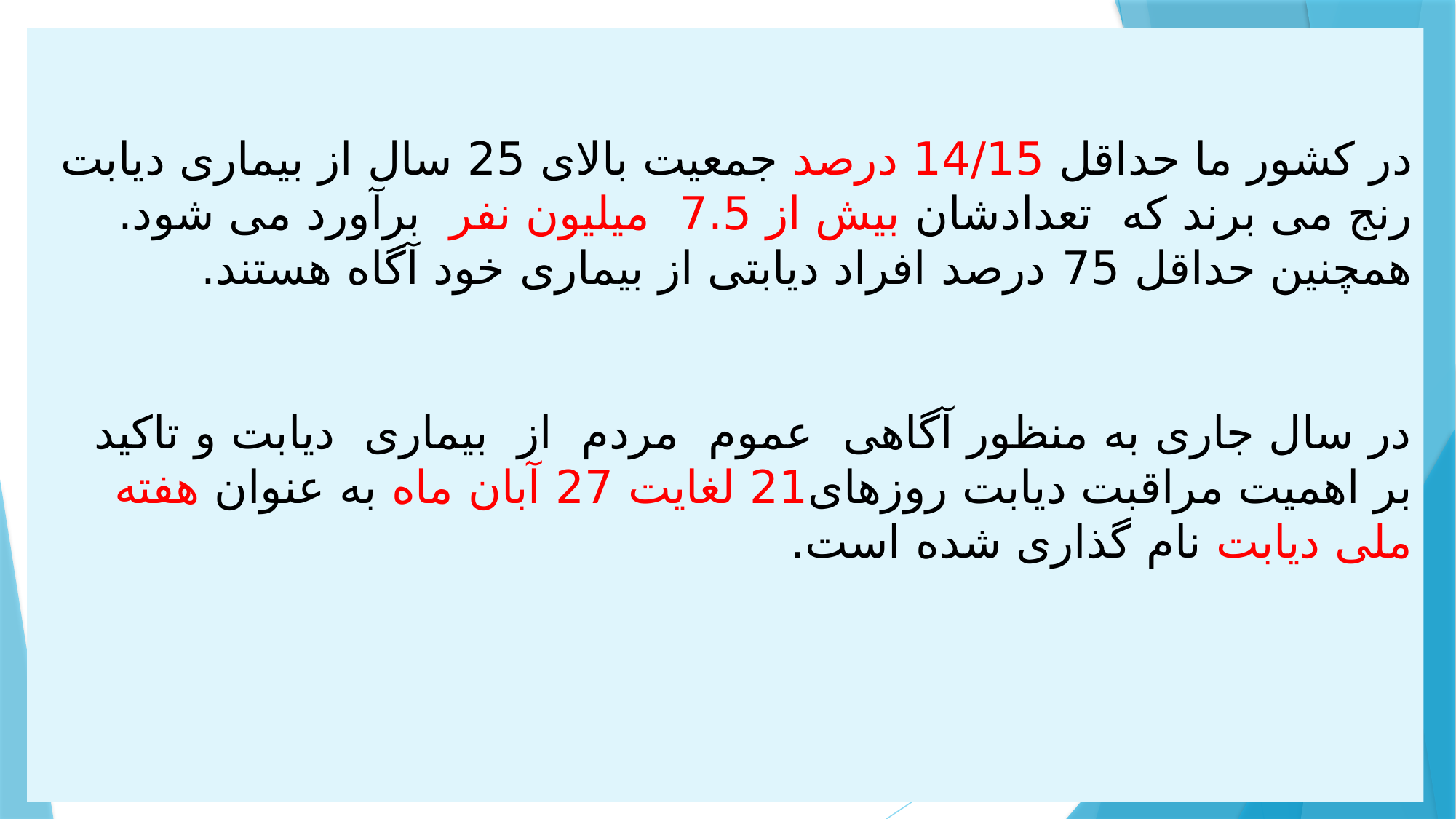

# در کشور ما حداقل 14/15 درصد جمعیت بالای 25 سال از بیماری دیابت رنج می برند که  تعدادشان بیش از 7.5  میلیون نفر  برآورد می شود. همچنین حداقل 75 درصد افراد دیابتی از بیماری خود آگاه هستند. در سال جاری به منظور آگاهی  عموم  مردم  از  بیماری  دیابت و تاکید  بر اهمیت مراقبت دیابت روزهای21 لغایت 27 آبان ماه به عنوان هفته ملی دیابت نام گذاری شده است.